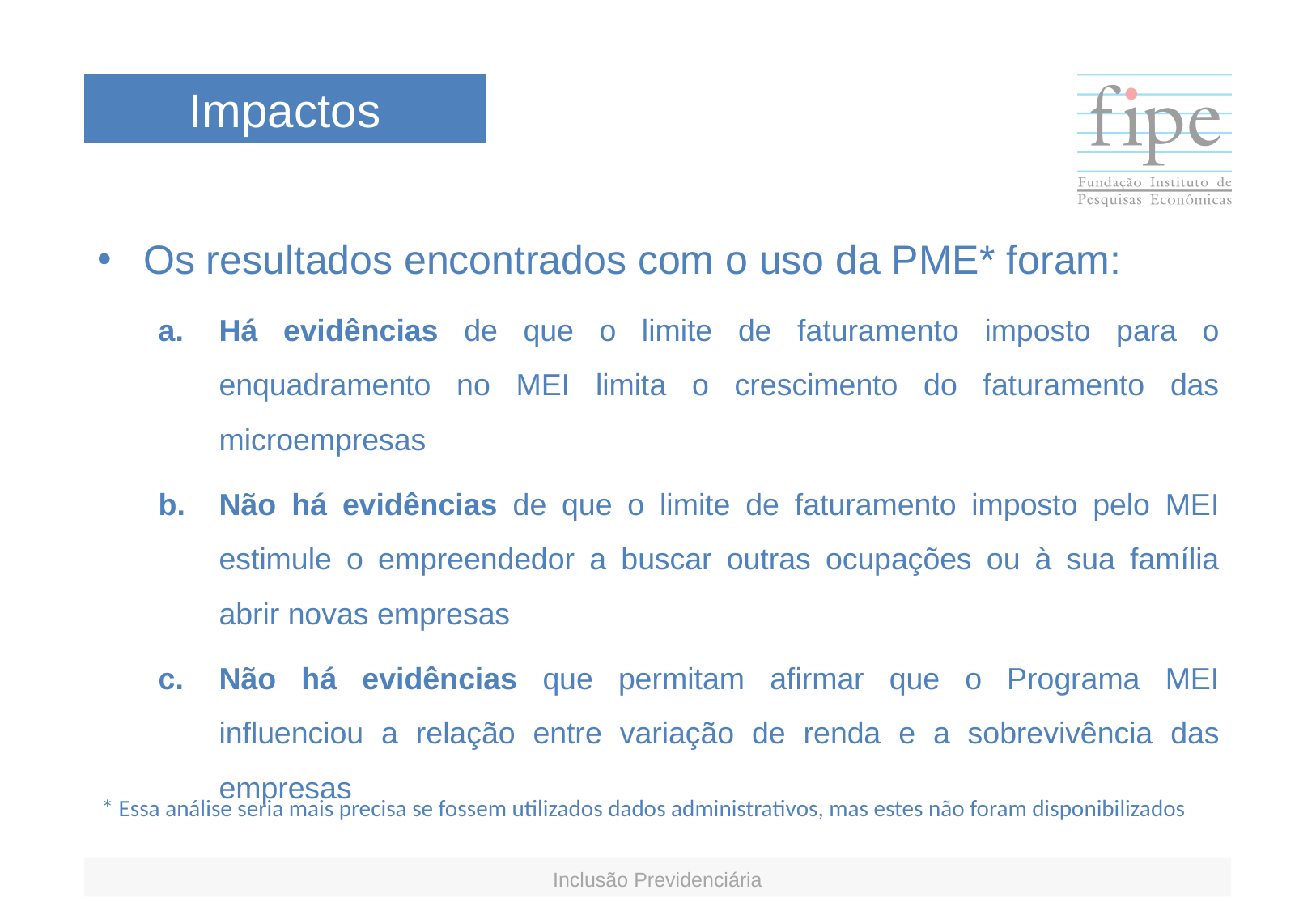

Impactos
Os resultados encontrados com o uso da PME* foram:
Há evidências de que o limite de faturamento imposto para o enquadramento no MEI limita o crescimento do faturamento das microempresas
Não há evidências de que o limite de faturamento imposto pelo MEI estimule o empreendedor a buscar outras ocupações ou à sua família abrir novas empresas
Não há evidências que permitam afirmar que o Programa MEI influenciou a relação entre variação de renda e a sobrevivência das empresas
* Essa análise seria mais precisa se fossem utilizados dados administrativos, mas estes não foram disponibilizados
Inclusão Previdenciária
* Outras modalidades, como reforma, também podem ser incluídas